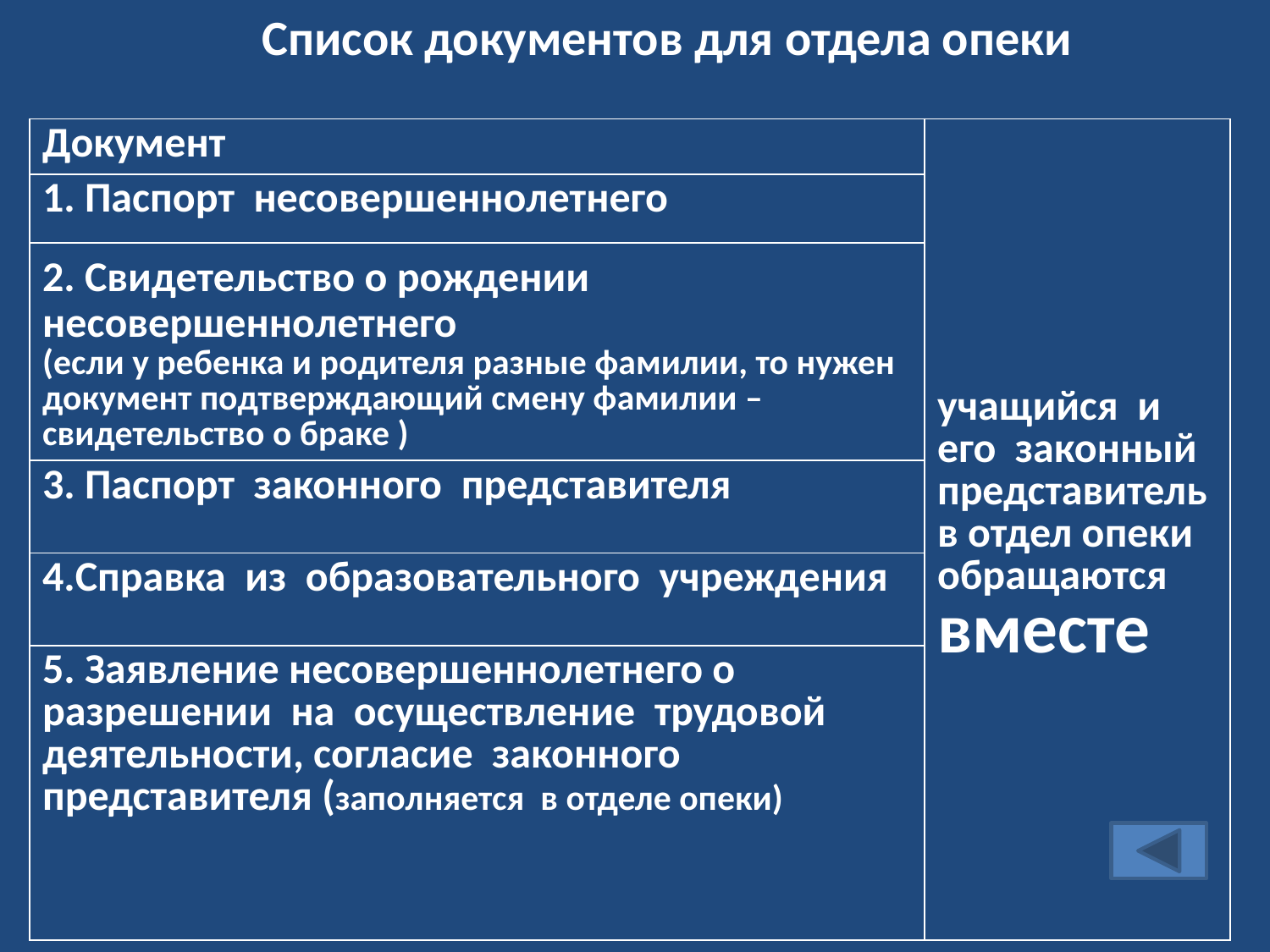

Список документов для отдела опеки
| Документ | учащийся и его законный представитель в отдел опеки обращаются вместе |
| --- | --- |
| 1. Паспорт несовершеннолетнего |  |
| 2. Свидетельство о рождении несовершеннолетнего (если у ребенка и родителя разные фамилии, то нужен документ подтверждающий смену фамилии – свидетельство о браке ) |  |
| 3. Паспорт законного представителя |  |
| 4.Справка из образовательного учреждения |  |
| 5. Заявление несовершеннолетнего о разрешении на осуществление трудовой деятельности, согласие законного представителя (заполняется в отделе опеки) |  |